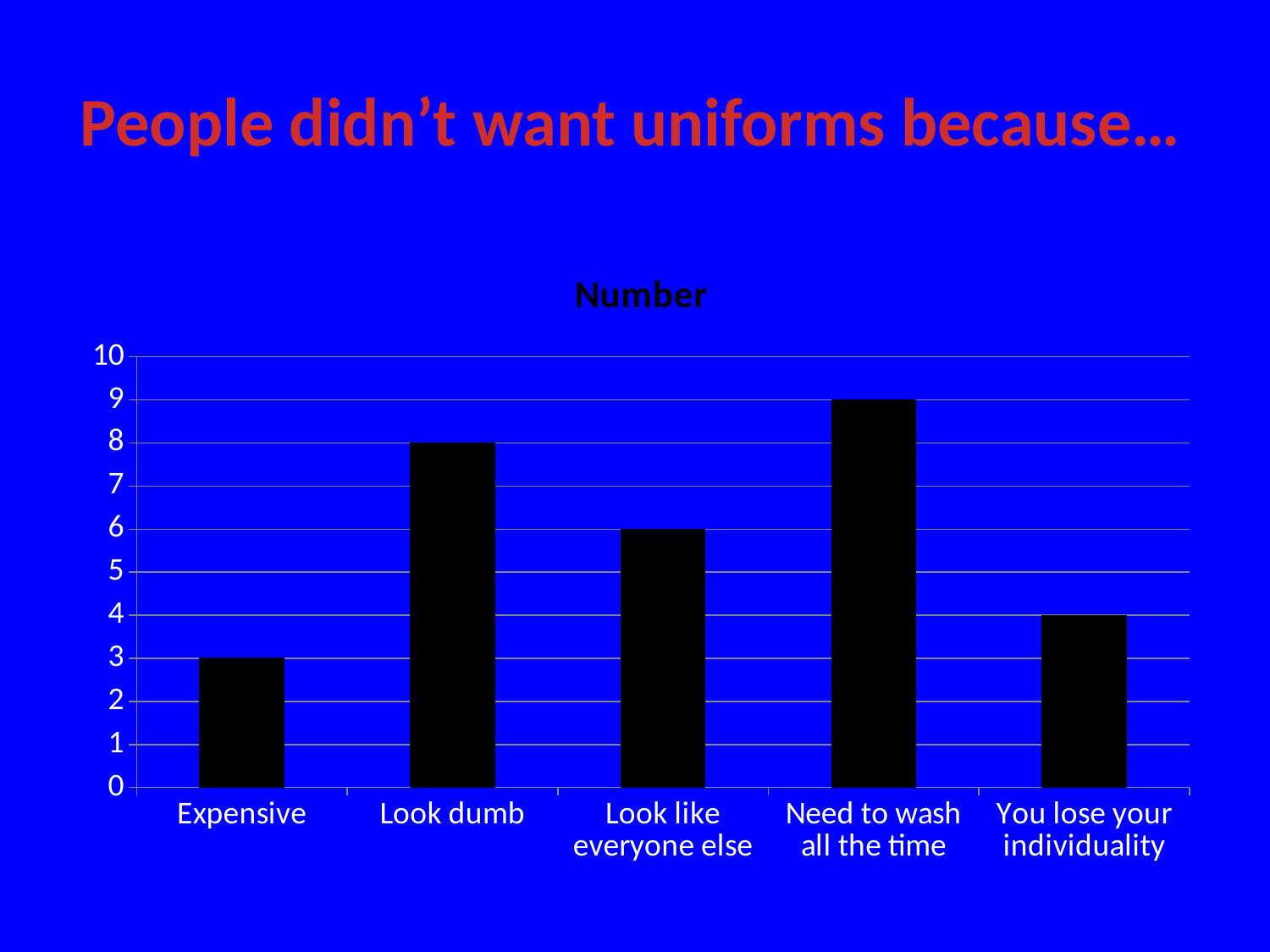

# People didn’t want uniforms because…

### Chart:

| Category | Number |
|---|---|
| Expensive | 3.0 |
| Look dumb | 8.0 |
| Look like everyone else | 6.0 |
| Need to wash all the time | 9.0 |
| You lose your individuality | 4.0 |